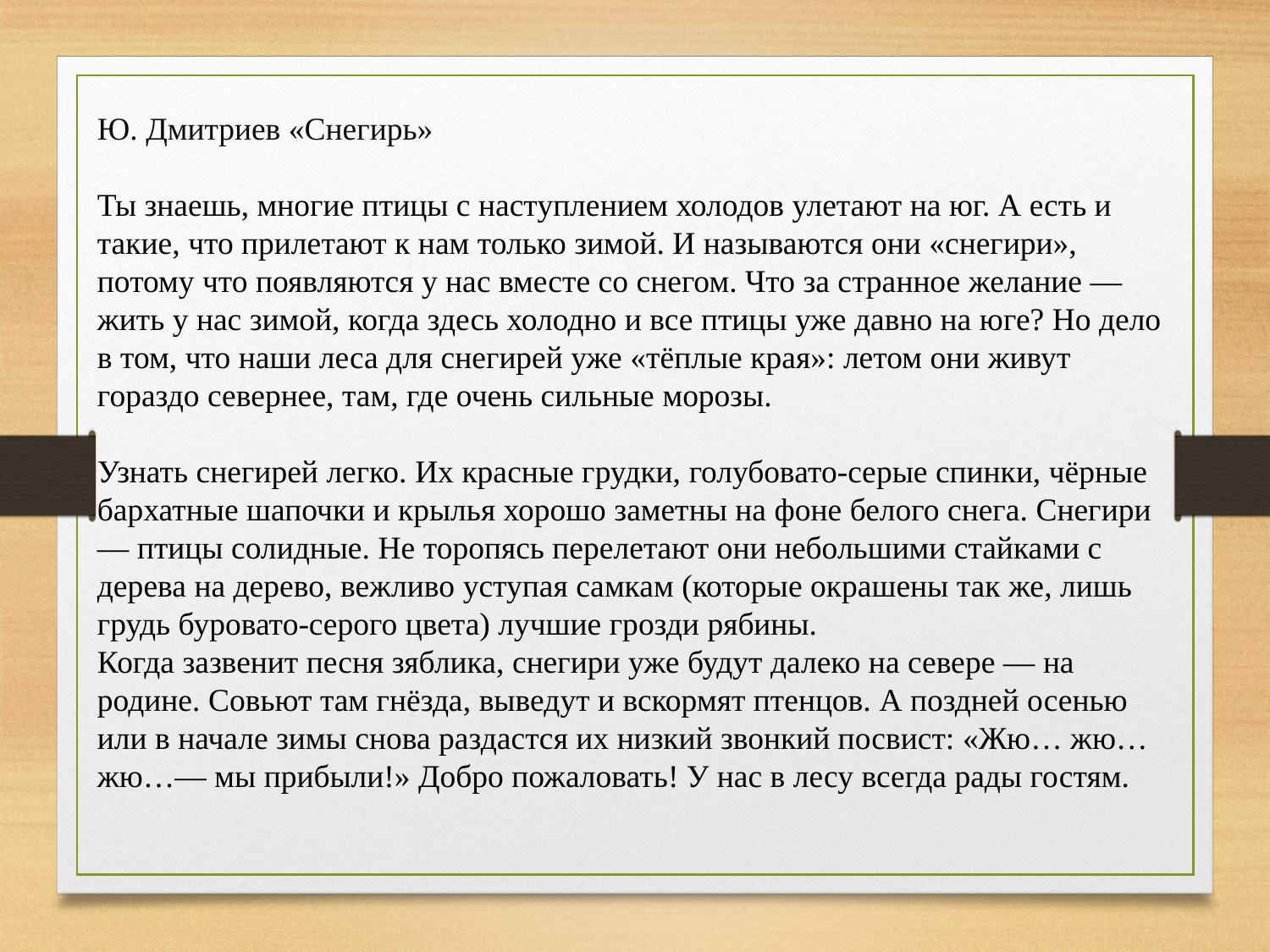

Ю. Дмитриев «Снегирь»

Ю. Дмитриев «Снегирь»

Ты знаешь, многие птицы с наступлением холодов улетают на юг. А есть и такие, что прилетают к нам только зимой. И называются они «снегири», потому что появляются у нас вместе со снегом. Что за странное желание — жить у нас зимой, когда здесь холодно и все птицы уже давно на юге? Но дело в том, что наши леса для снегирей уже «тёплые края»: летом они живут гораздо севернее, там, где очень сильные морозы.

Узнать снегирей легко. Их красные грудки, голубовато-серые спинки, чёрные бархатные шапочки и крылья хорошо заметны на фоне белого снега. Снегири — птицы солидные. Не торопясь перелетают они небольшими стайками с дерева на дерево, вежливо уступая самкам (которые окрашены так же, лишь грудь буровато-серого цвета) лучшие грозди рябины.
Когда зазвенит песня зяблика, снегири уже будут далеко на севере — на родине. Совьют там гнёзда, выведут и вскормят птенцов. А поздней осенью или в начале зимы снова раздастся их низкий звонкий посвист: «Жю… жю… жю…— мы прибыли!» Добро пожаловать! У нас в лесу всегда рады гостям.